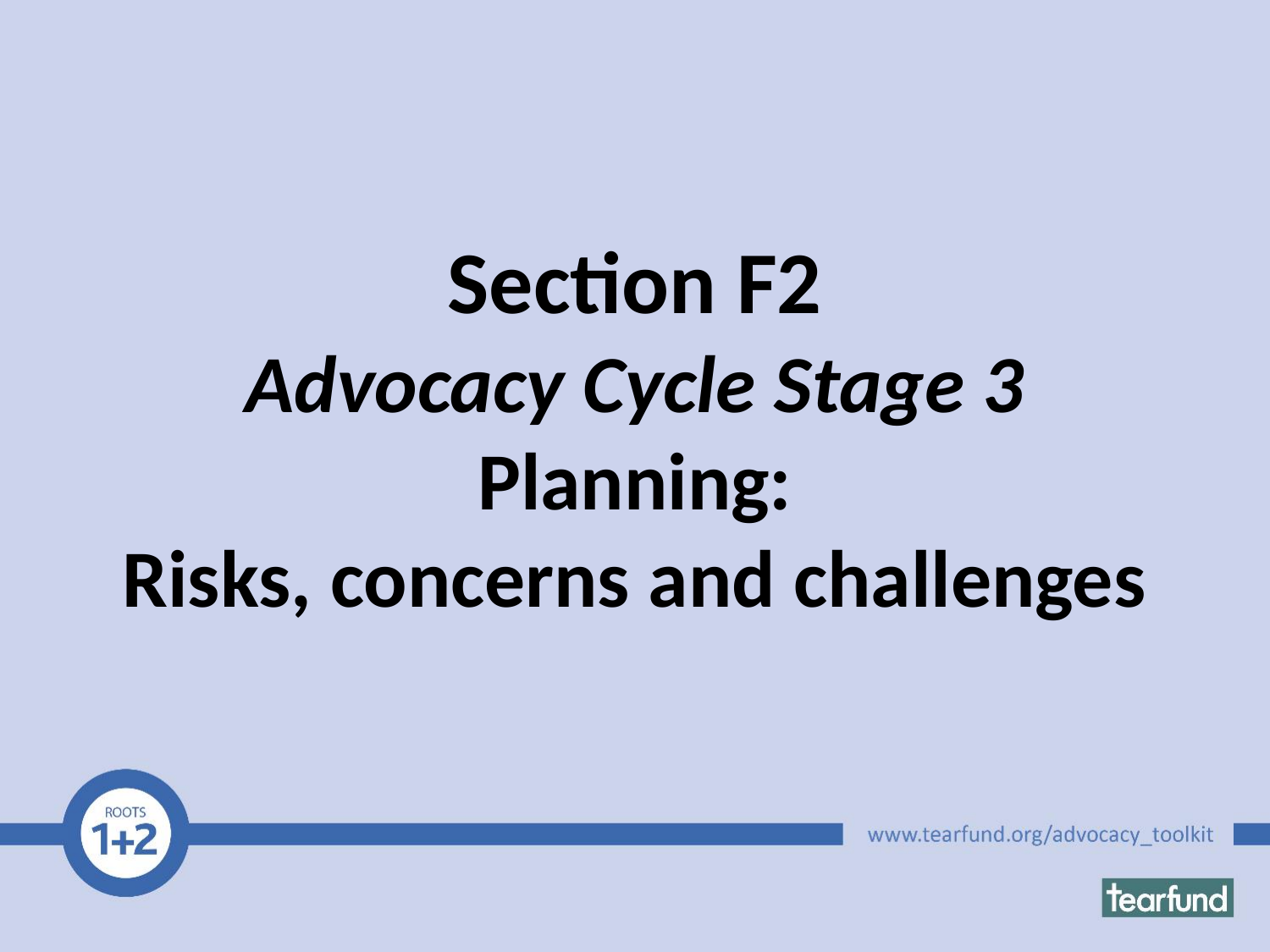

# Section F2 Advocacy Cycle Stage 3 Planning: Risks, concerns and challenges